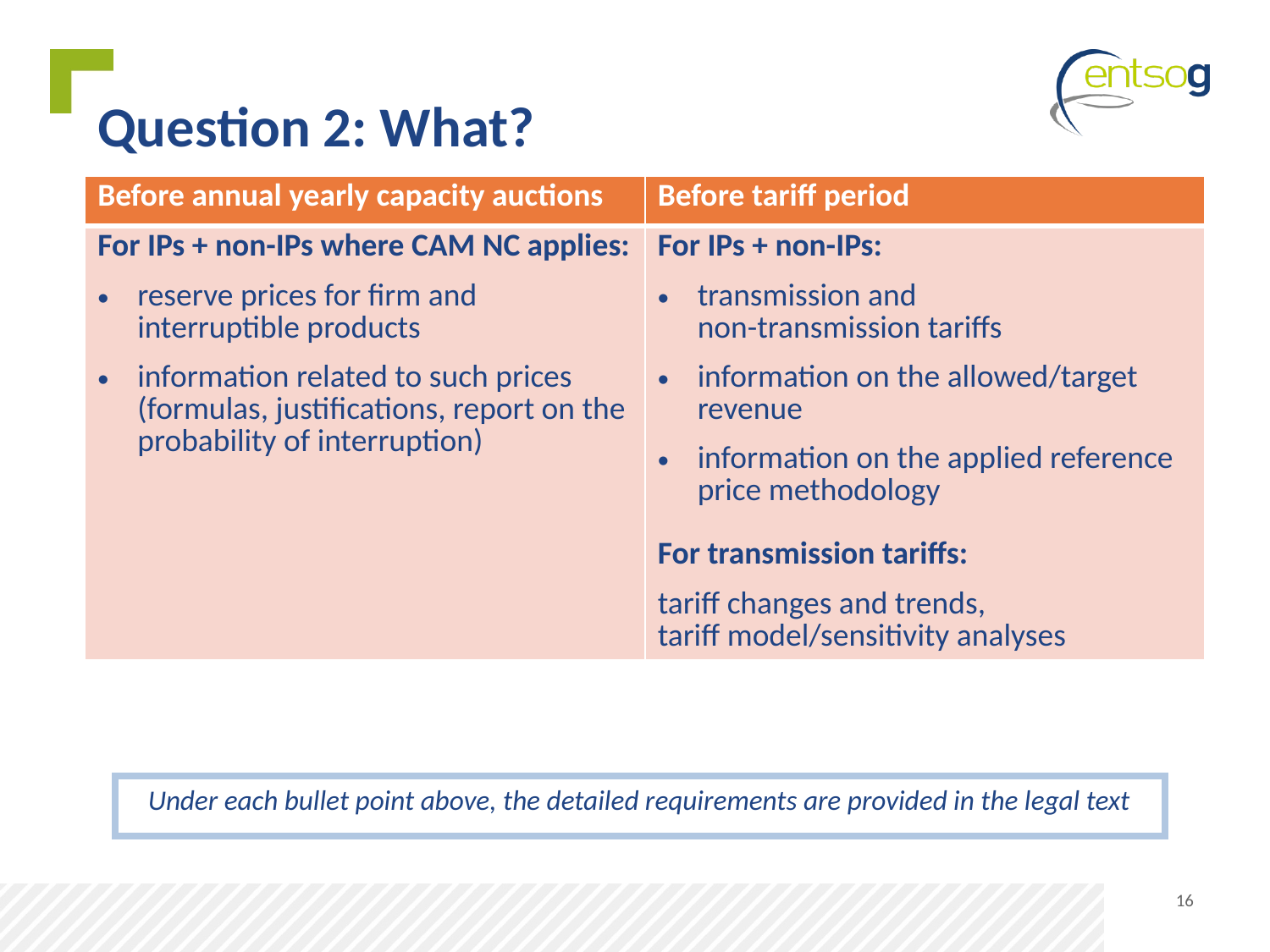

# Question 2: What?
| Before annual yearly capacity auctions | Before tariff period |
| --- | --- |
| For IPs + non-IPs where CAM NC applies: reserve prices for firm and interruptible products information related to such prices (formulas, justifications, report on the probability of interruption) | For IPs + non-IPs: transmission and non-transmission tariffs information on the allowed/target revenue information on the applied reference price methodology For transmission tariffs: tariff changes and trends, tariff model/sensitivity analyses |
Under each bullet point above, the detailed requirements are provided in the legal text
16